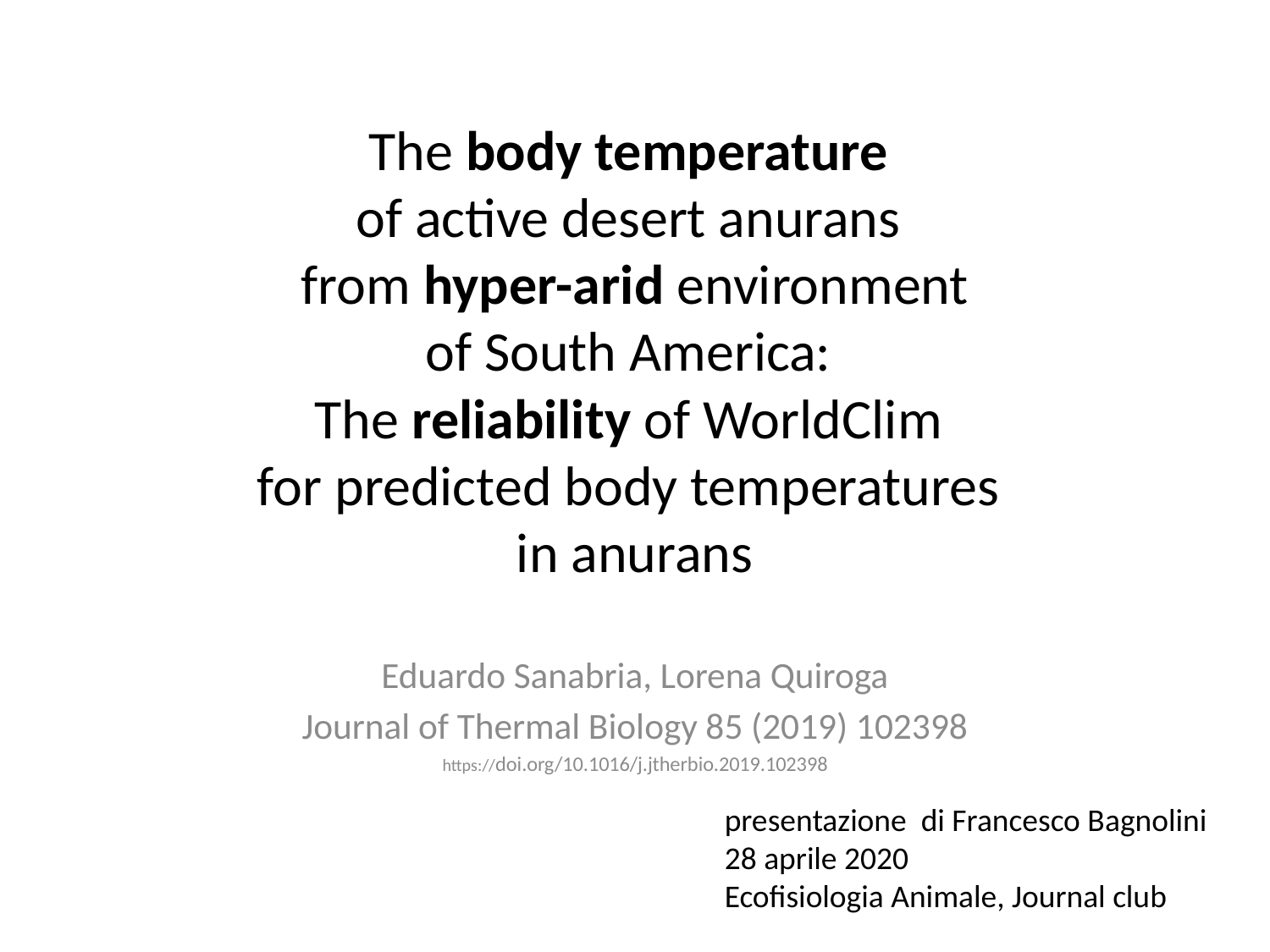

# The body temperature of active desert anurans from hyper-arid environment of South America: The reliability of WorldClim for predicted body temperatures in anurans
Eduardo Sanabria, Lorena Quiroga
Journal of Thermal Biology 85 (2019) 102398
https://doi.org/10.1016/j.jtherbio.2019.102398
presentazione  di Francesco Bagnolini
28 aprile 2020
Ecofisiologia Animale, Journal club